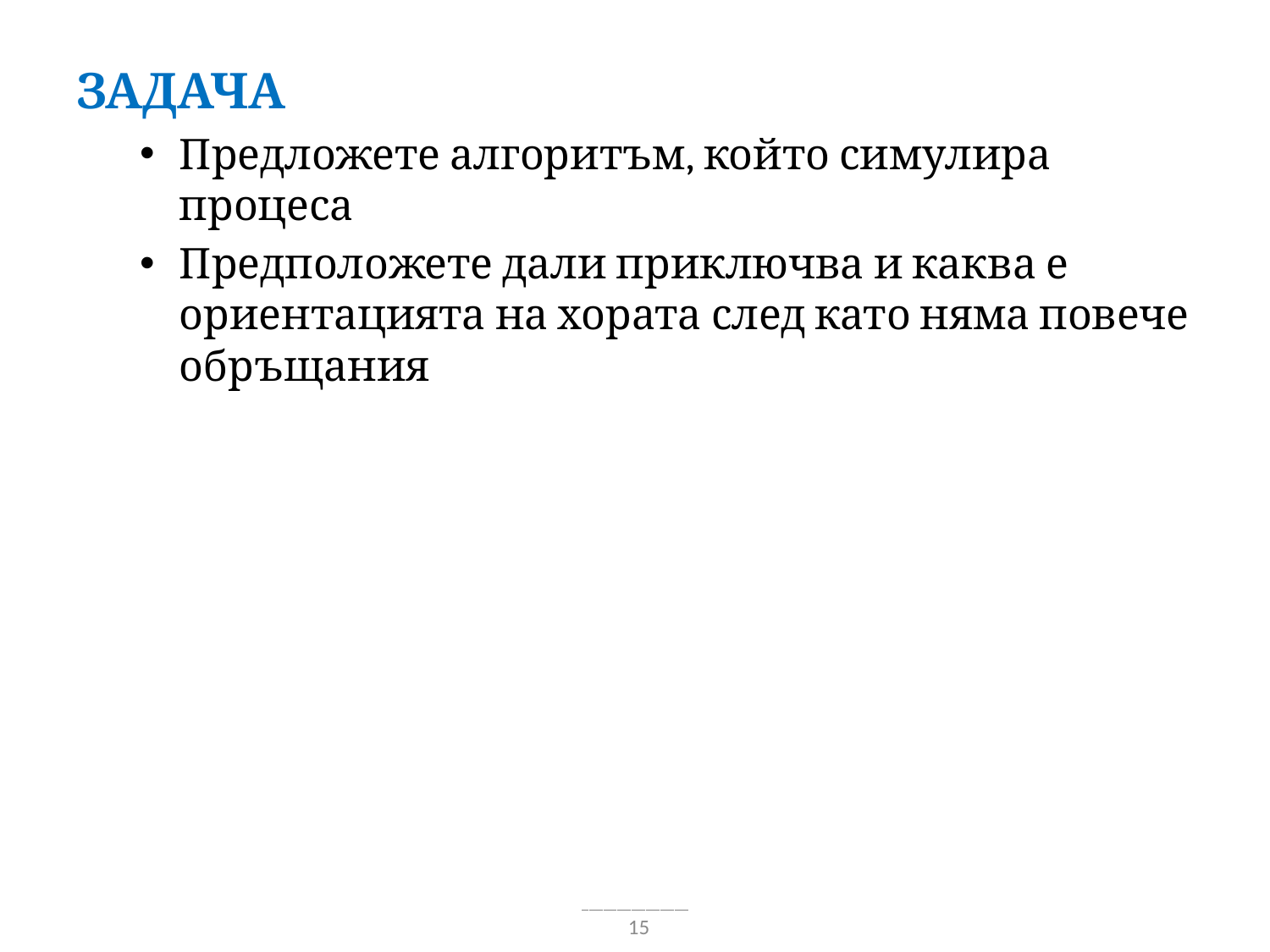

Задача
Предложете алгоритъм, който симулира процеса
Предположете дали приключва и каква е ориентацията на хората след като няма повече обръщания

15